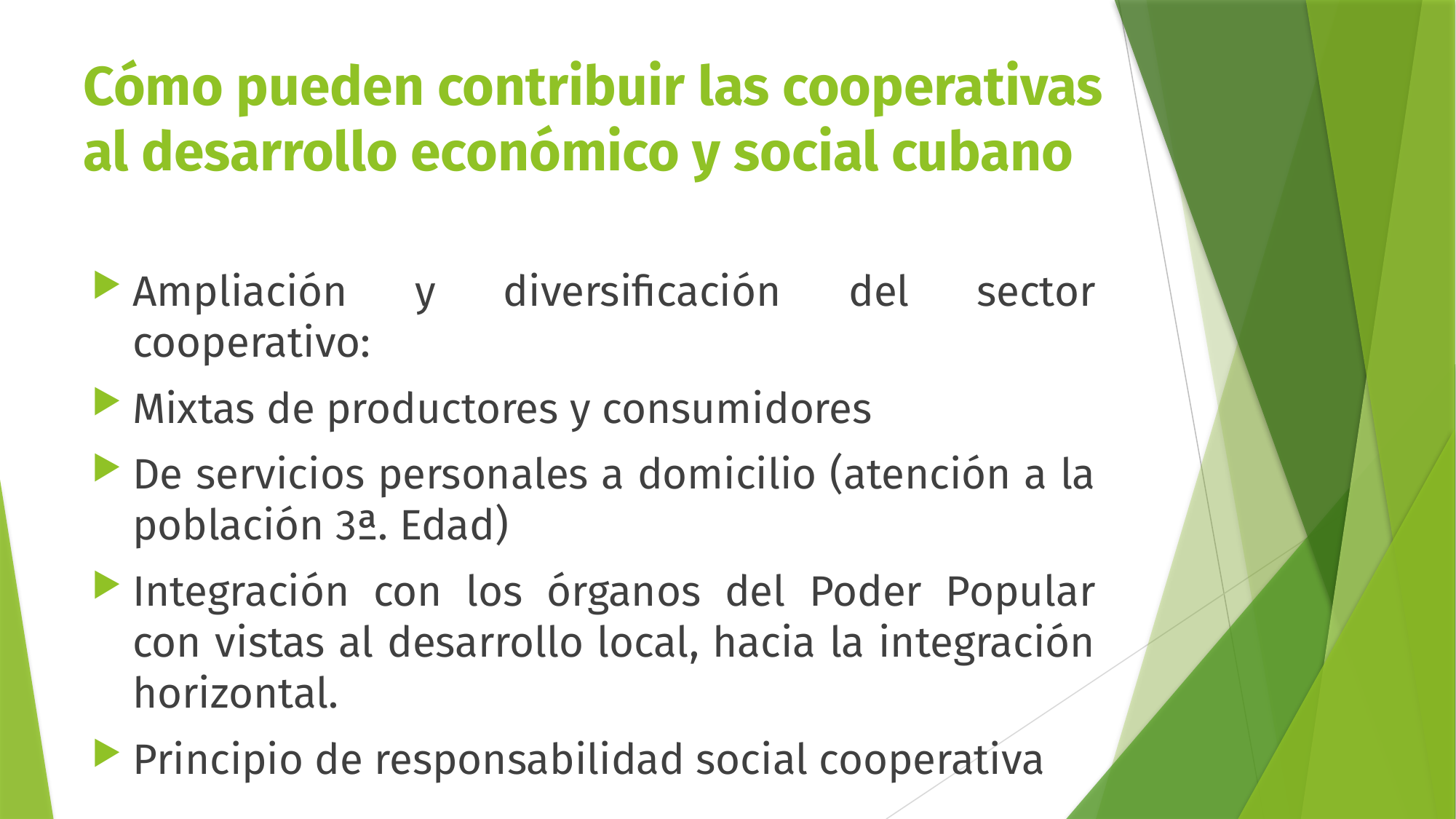

# Cómo pueden contribuir las cooperativas al desarrollo económico y social cubano
Ampliación y diversificación del sector cooperativo:
Mixtas de productores y consumidores
De servicios personales a domicilio (atención a la población 3ª. Edad)
Integración con los órganos del Poder Popular con vistas al desarrollo local, hacia la integración horizontal.
Principio de responsabilidad social cooperativa